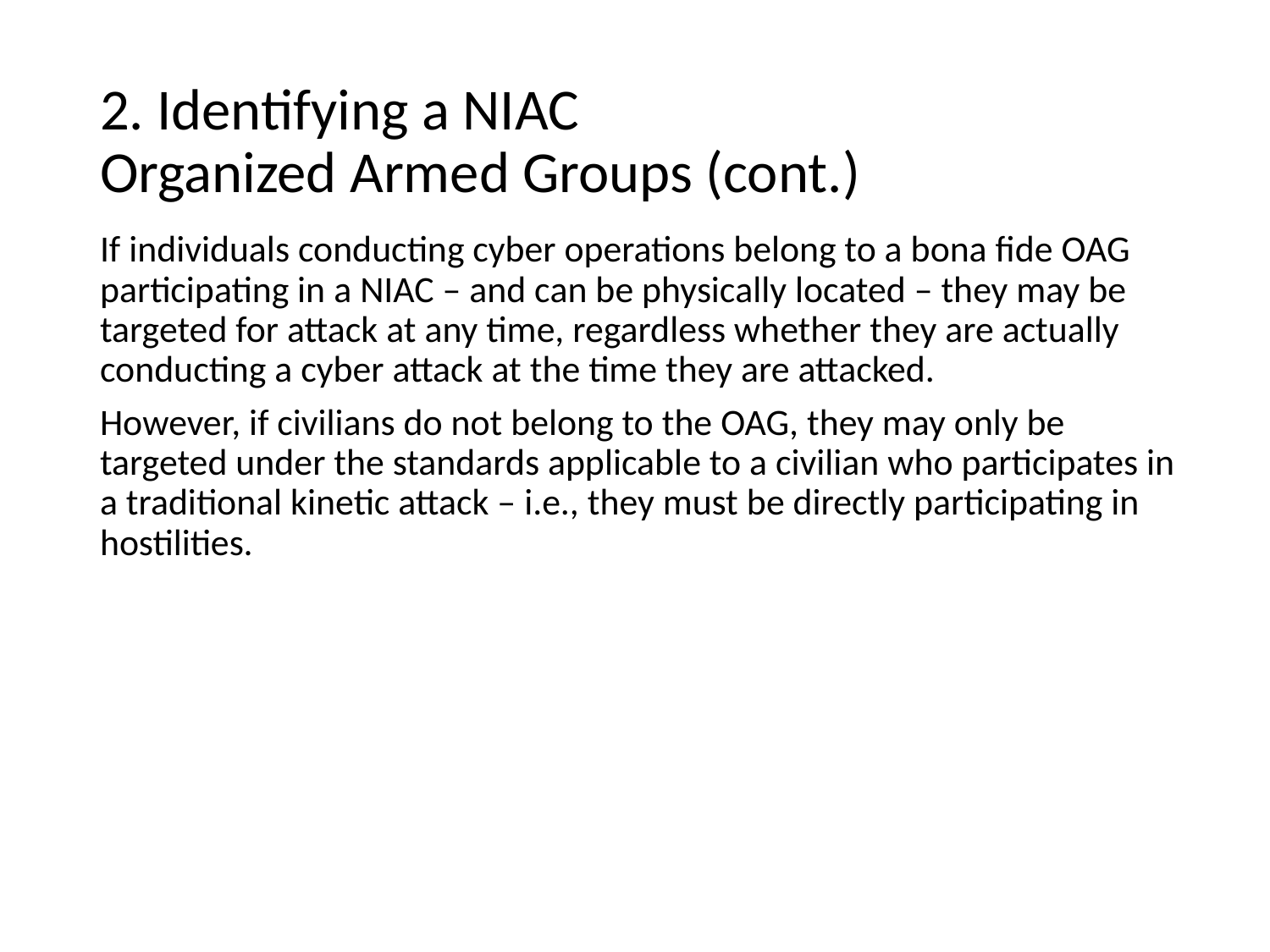

# 2. Identifying a NIAC Organized Armed Groups (cont.)
If individuals conducting cyber operations belong to a bona fide OAG  participating in a NIAC – and can be physically located – they may be targeted for attack at any time, regardless whether they are actually conducting a cyber attack at the time they are attacked.
However, if civilians do not belong to the OAG, they may only be targeted under the standards applicable to a civilian who participates in a traditional kinetic attack – i.e., they must be directly participating in hostilities.